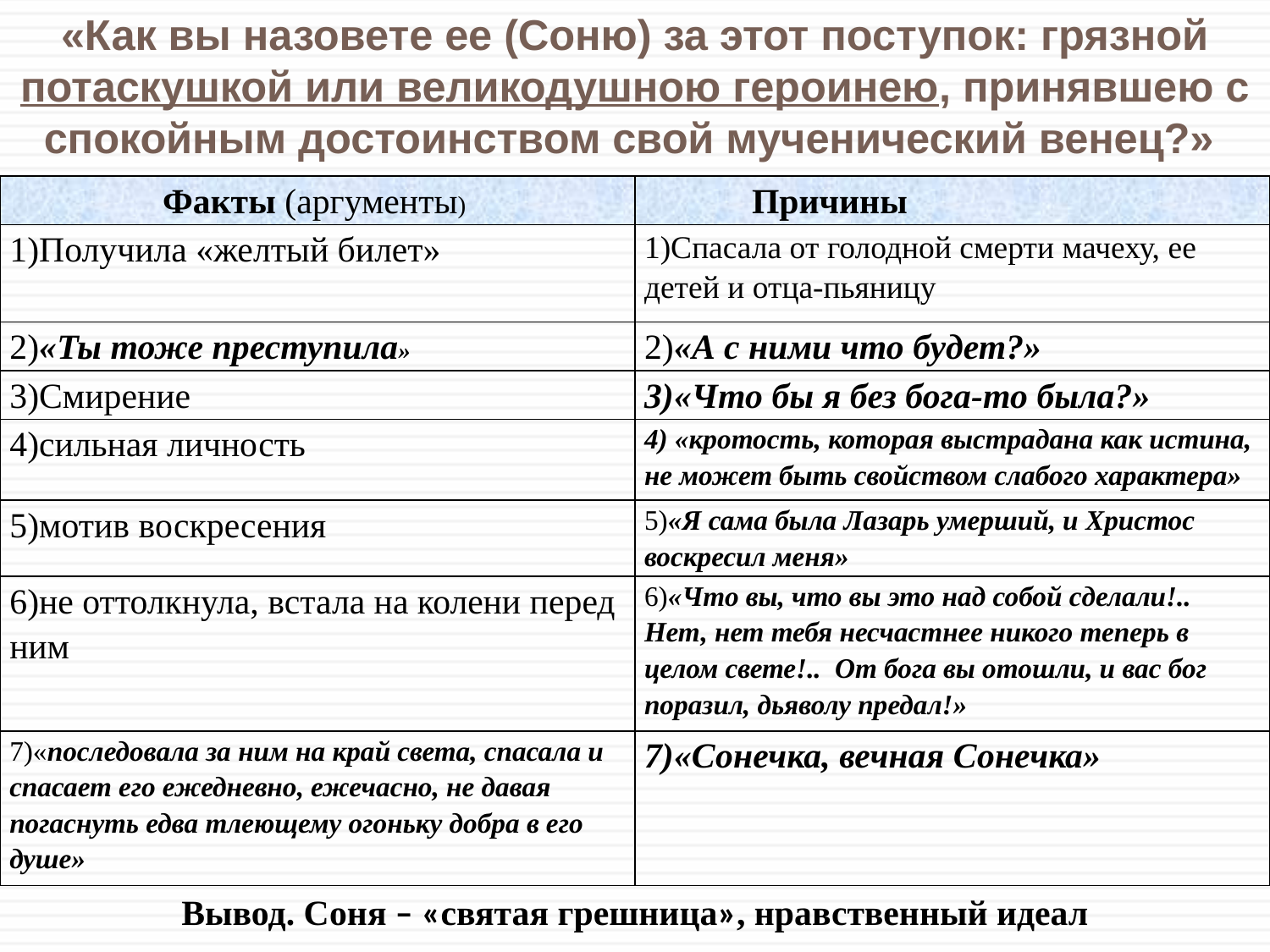

# «Как вы назовете ее (Соню) за этот поступок: грязной потаскушкой или великодушною героинею, принявшею с спокойным достоинством свой мученический венец?»
| Факты (аргументы) | Причины |
| --- | --- |
| 1)Получила «желтый билет» | 1)Спасала от голодной смерти мачеху, ее детей и отца-пьяницу |
| 2)«Ты тоже преступила» | 2)«А с ними что будет?» |
| 3)Смирение | 3)«Что бы я без бога-то была?» |
| 4)сильная личность | 4) «кротость, которая выстрадана как истина, не может быть свойством слабого характера» |
| 5)мотив воскресения | 5)«Я сама была Лазарь умерший, и Христос воскресил меня» |
| 6)не оттолкнула, встала на колени перед ним | 6)«Что вы, что вы это над собой сделали!.. Нет, нет тебя несчастнее никого теперь в целом свете!.. От бога вы отошли, и вас бог поразил, дьяволу предал!» |
| 7)«последовала за ним на край света, спасала и спасает его ежедневно, ежечасно, не давая погаснуть едва тлеющему огоньку добра в его душе» | 7)«Сонечка, вечная Сонечка» |
Вывод. Соня – «святая грешница», нравственный идеал